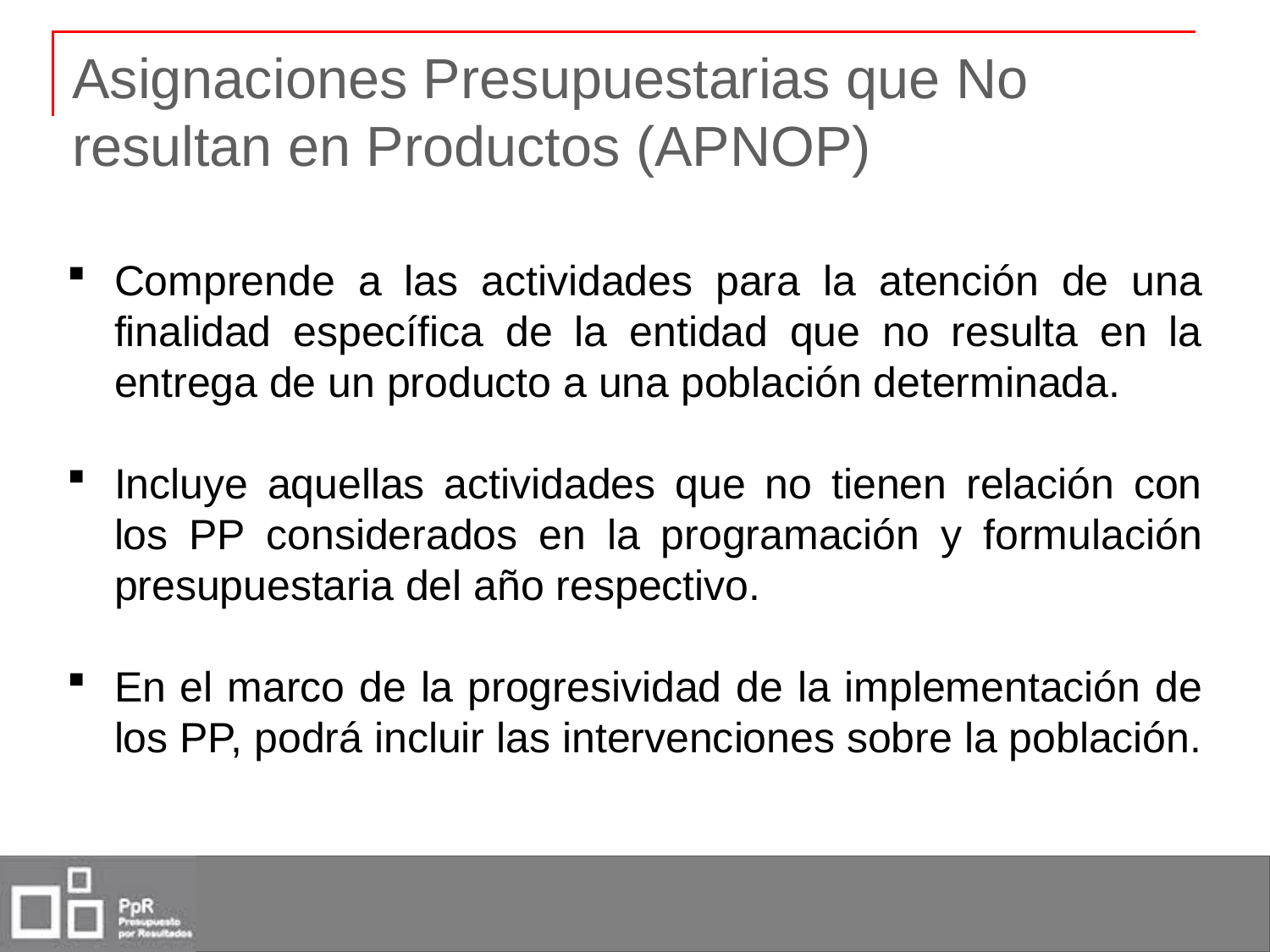

# Asignaciones Presupuestarias que No resultan en Productos (APNOP)

Comprende a las actividades para la atención de una finalidad específica de la entidad que no resulta en la entrega de un producto a una población determinada.

Incluye aquellas actividades que no tienen relación con los PP considerados en la programación y formulación presupuestaria del año respectivo.

En el marco de la progresividad de la implementación de los PP, podrá incluir las intervenciones sobre la población.